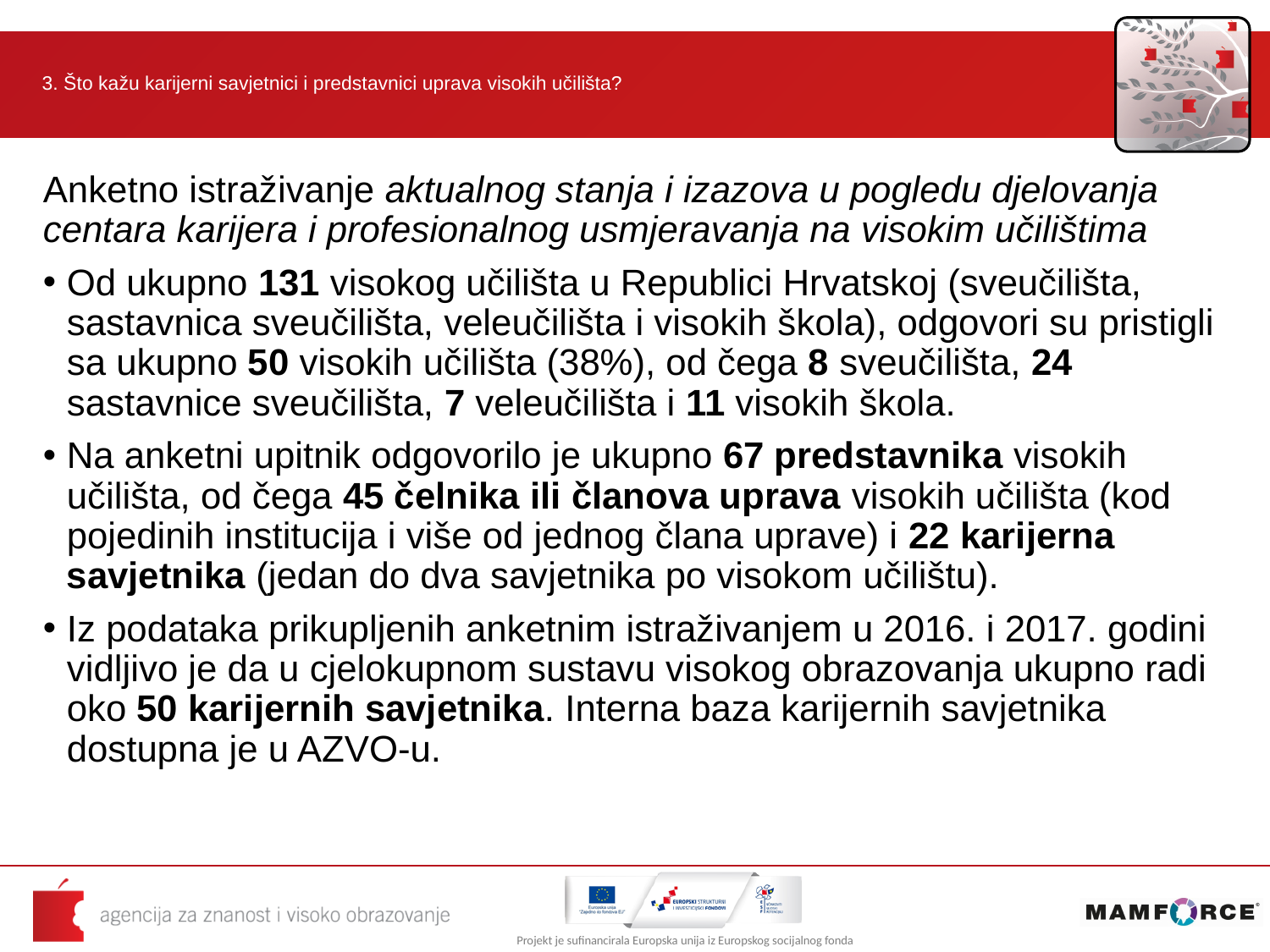

# 3. Što kažu karijerni savjetnici i predstavnici uprava visokih učilišta?
Anketno istraživanje aktualnog stanja i izazova u pogledu djelovanja centara karijera i profesionalnog usmjeravanja na visokim učilištima
Od ukupno 131 visokog učilišta u Republici Hrvatskoj (sveučilišta, sastavnica sveučilišta, veleučilišta i visokih škola), odgovori su pristigli sa ukupno 50 visokih učilišta (38%), od čega 8 sveučilišta, 24 sastavnice sveučilišta, 7 veleučilišta i 11 visokih škola.
Na anketni upitnik odgovorilo je ukupno 67 predstavnika visokih učilišta, od čega 45 čelnika ili članova uprava visokih učilišta (kod pojedinih institucija i više od jednog člana uprave) i 22 karijerna savjetnika (jedan do dva savjetnika po visokom učilištu).
Iz podataka prikupljenih anketnim istraživanjem u 2016. i 2017. godini vidljivo je da u cjelokupnom sustavu visokog obrazovanja ukupno radi oko 50 karijernih savjetnika. Interna baza karijernih savjetnika dostupna je u AZVO-u.